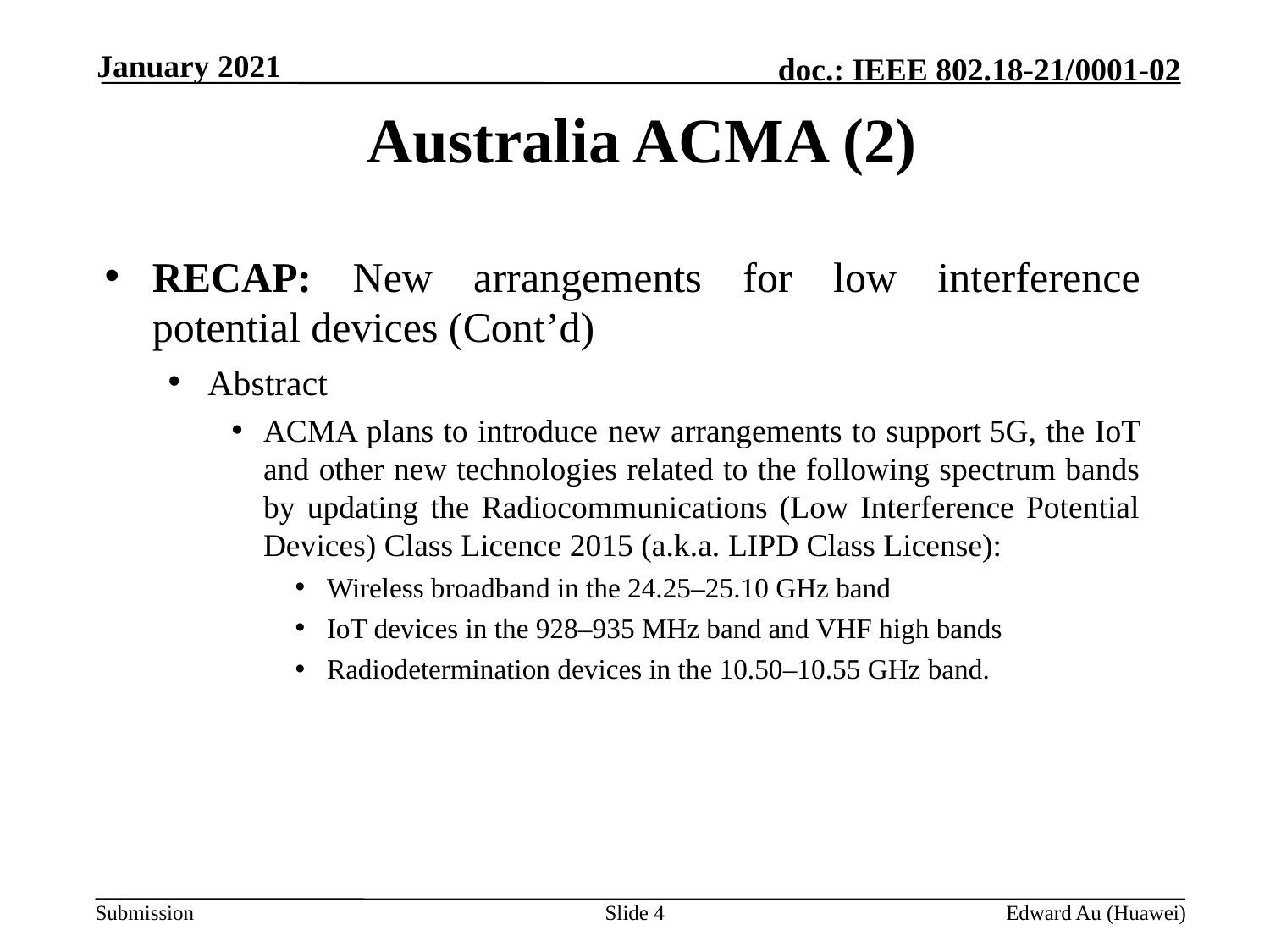

January 2021
# Australia ACMA (2)
RECAP: New arrangements for low interference potential devices (Cont’d)
Abstract
ACMA plans to introduce new arrangements to support 5G, the IoT and other new technologies related to the following spectrum bands by updating the Radiocommunications (Low Interference Potential Devices) Class Licence 2015 (a.k.a. LIPD Class License):
Wireless broadband in the 24.25–25.10 GHz band
IoT devices in the 928–935 MHz band and VHF high bands
Radiodetermination devices in the 10.50–10.55 GHz band.

Slide 4
Edward Au (Huawei)